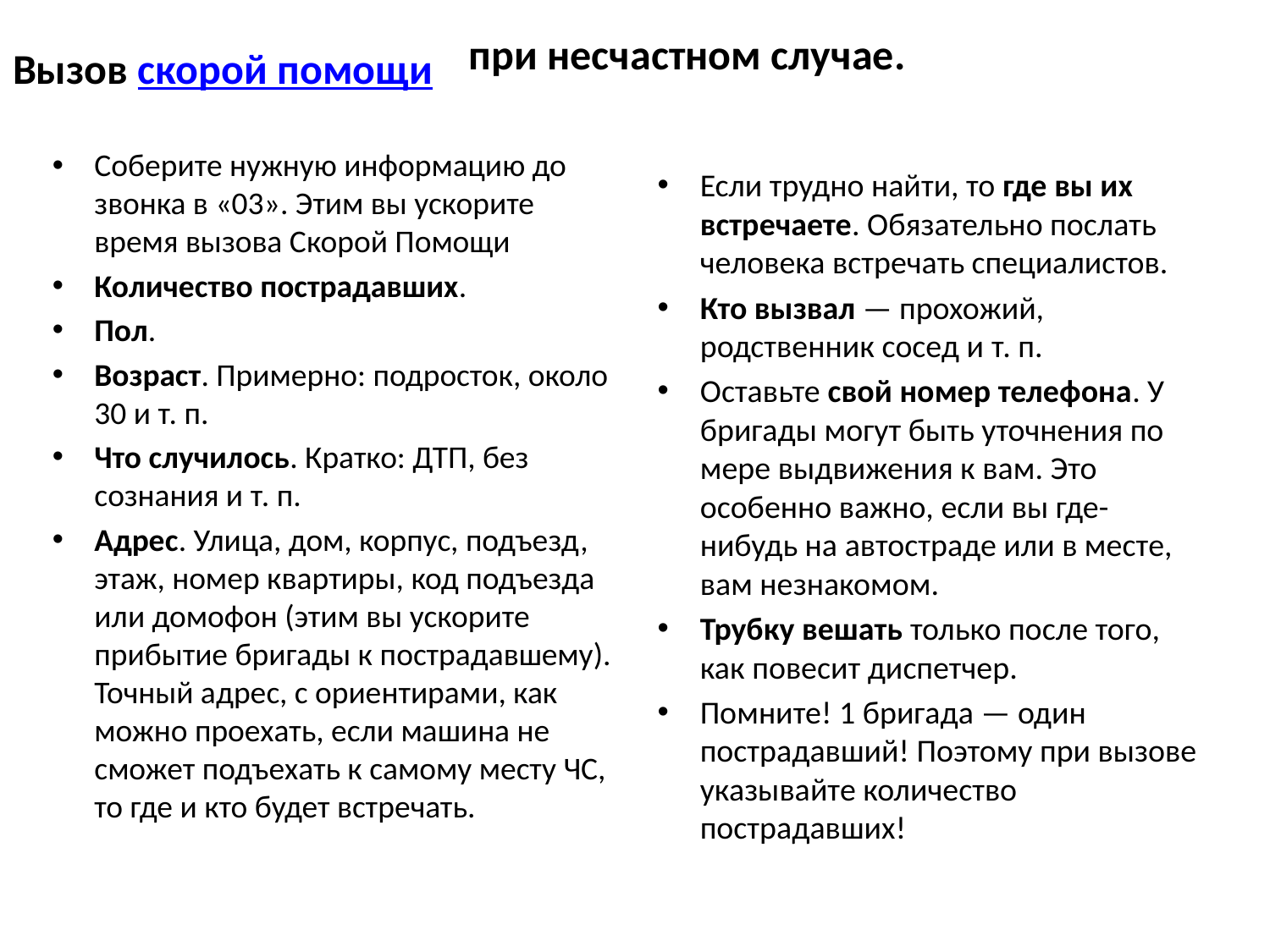

при несчастном случае.
# .
Вызов скорой помощи

Соберите нужную информацию до звонка в «03». Этим вы ускорите время вызова Скорой Помощи
Количество пострадавших.
Пол.
Возраст. Примерно: подросток, около 30 и т. п.
Что случилось. Кратко: ДТП, без сознания и т. п.
Адрес. Улица, дом, корпус, подъезд, этаж, номер квартиры, код подъезда или домофон (этим вы ускорите прибытие бригады к пострадавшему). Точный адрес, с ориентирами, как можно проехать, если машина не сможет подъехать к самому месту ЧС, то где и кто будет встречать.
Если трудно найти, то где вы их встречаете. Обязательно послать человека встречать специалистов.
Кто вызвал — прохожий, родственник сосед и т. п.
Оставьте свой номер телефона. У бригады могут быть уточнения по мере выдвижения к вам. Это особенно важно, если вы где-нибудь на автостраде или в месте, вам незнакомом.
Трубку вешать только после того, как повесит диспетчер.
Помните! 1 бригада — один пострадавший! Поэтому при вызове указывайте количество пострадавших!